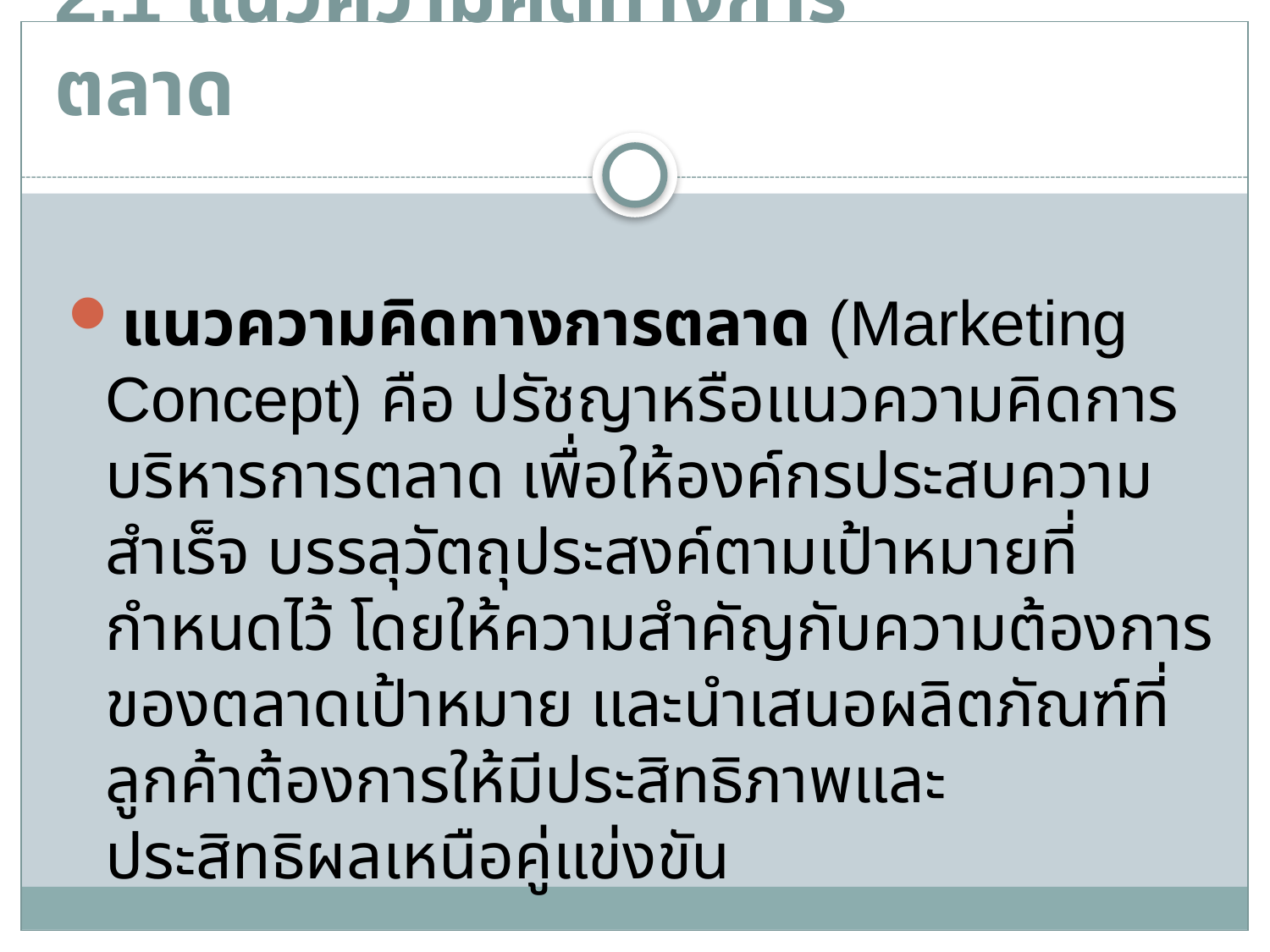

# 2.1 แนวความคิดทางการตลาด
แนวความคิดทางการตลาด (Marketing Concept) คือ ปรัชญาหรือแนวความคิดการบริหารการตลาด เพื่อให้องค์กรประสบความสำเร็จ บรรลุวัตถุประสงค์ตามเป้าหมายที่กำหนดไว้ โดยให้ความสำคัญกับความต้องการของตลาดเป้าหมาย และนำเสนอผลิตภัณฑ์ที่ลูกค้าต้องการให้มีประสิทธิภาพและประสิทธิผลเหนือคู่แข่งขัน